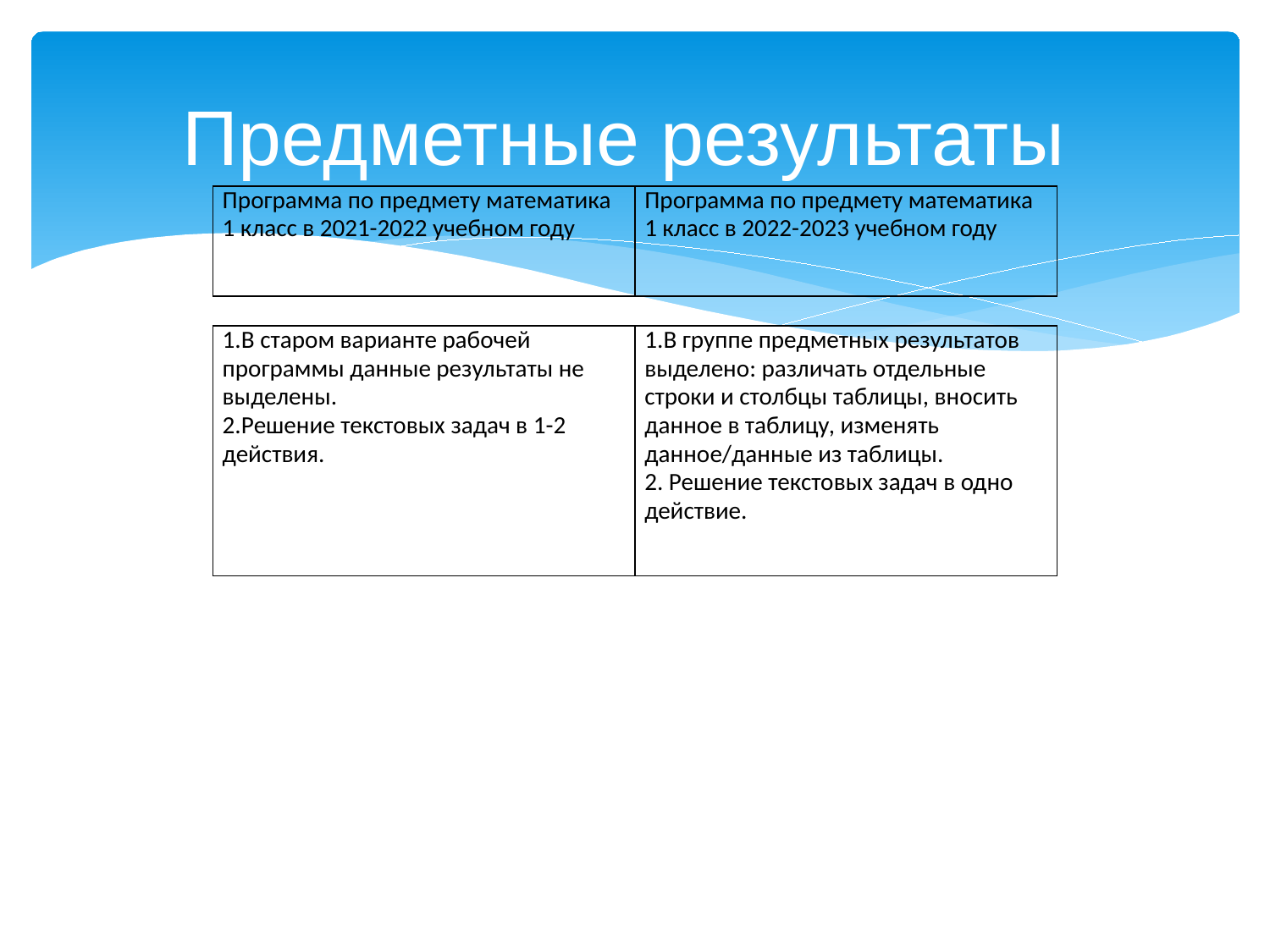

# Предметные результаты
| Программа по предмету математика 1 класс в 2021-2022 учебном году | Программа по предмету математика 1 класс в 2022-2023 учебном году |
| --- | --- |
| 1.В старом варианте рабочей программы данные результаты не выделены. 2.Решение текстовых задач в 1-2 действия. | 1.В группе предметных результатов выделено: различать отдельные строки и столбцы таблицы, вносить данное в таблицу, изменять данное/данные из таблицы. 2. Решение текстовых задач в одно действие. |
| --- | --- |